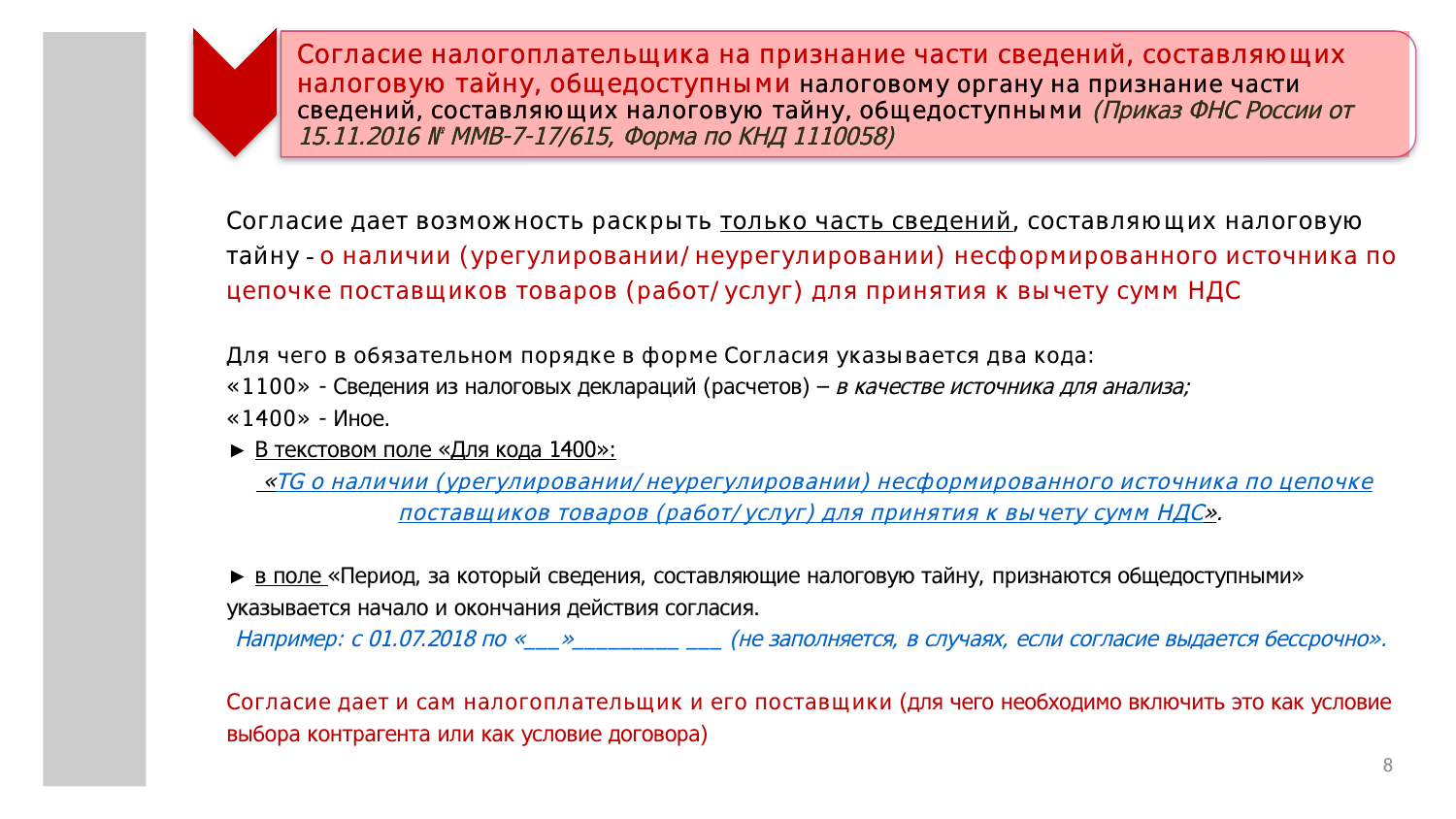

Согласие налогоплательщика на признание части сведений, составляющих налоговую тайну, общедоступными налоговому органу на признание части сведений, составляющих налоговую тайну, общедоступными (Приказ ФНС России от 15.11.2016 № ММВ-7-17/615, Форма по КНД 1110058)

Согласие налогоплательщика на признание части сведений, составляющих налоговую тайну, общедоступными налоговому органу на признание части сведений, составляющих налоговую тайну, общедоступными (Приказ ФНС России от 15.11.2016 № ММВ-7-17/615, Форма по КНД 1110058)

#
Согласие дает возможность раскрыть только часть сведений, составляющих налоговую тайну - о наличии (урегулировании/неурегулировании) несформированного источника по цепочке поставщиков товаров (работ/услуг) для принятия к вычету сумм НДС

Для чего в обязательном порядке в форме Согласия указывается два кода:
«1100» - Сведения из налоговых деклараций (расчетов) – в качестве источника для анализа;
«1400» - Иное.
► В текстовом поле «Для кода 1400»:
 «TG о наличии (урегулировании/неурегулировании) несформированного источника по цепочке поставщиков товаров (работ/услуг) для принятия к вычету сумм НДС».

► в поле «Период, за который сведения, составляющие налоговую тайну, признаются общедоступными» указывается начало и окончания действия согласия.
Например: с 01.07.2018 по «___»_________ ___ (не заполняется, в случаях, если согласие выдается бессрочно».

Согласие дает и сам налогоплательщик и его поставщики (для чего необходимо включить это как условие выбора контрагента или как условие договора)

8